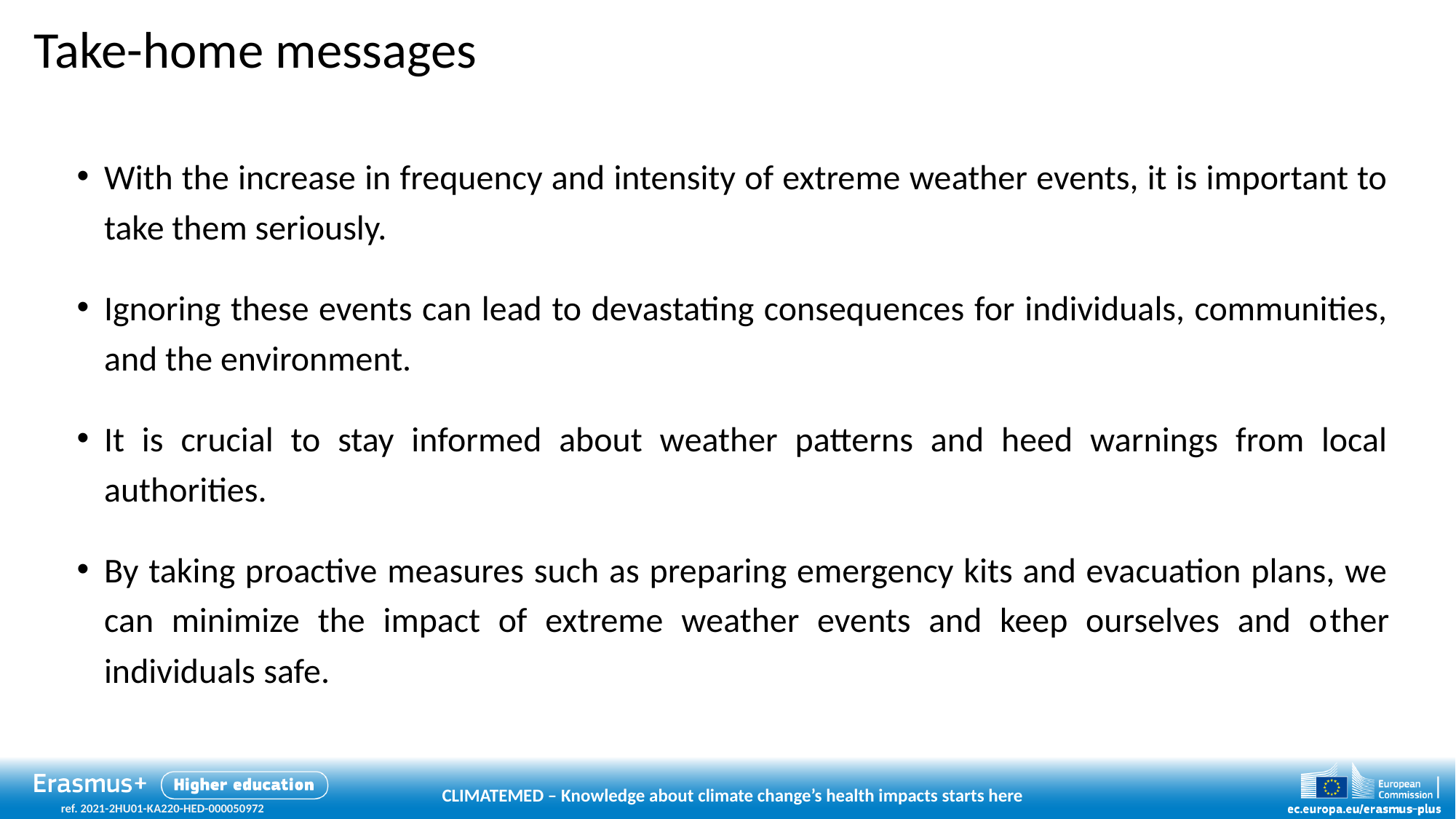

# Take-home messages
With the increase in frequency and intensity of extreme weather events, it is important to take them seriously.
Ignoring these events can lead to devastating consequences for individuals, communities, and the environment.
It is crucial to stay informed about weather patterns and heed warnings from local authorities.
By taking proactive measures such as preparing emergency kits and evacuation plans, we can minimize the impact of extreme weather events and keep ourselves and other individuals safe.